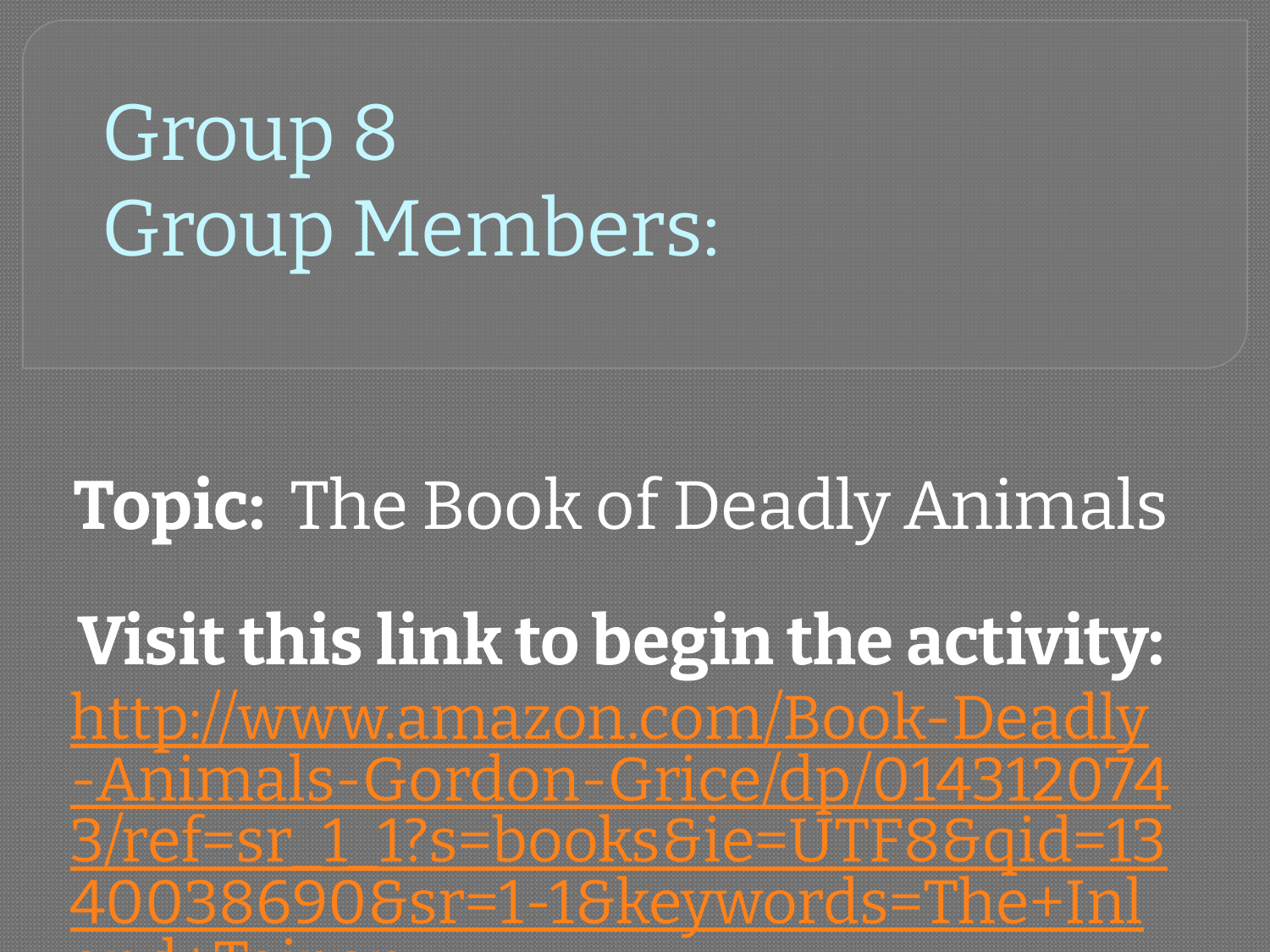

# Group 8 Group Members:
Topic:  The Book of Deadly Animals

Visit this link to begin the activity:
http://www.amazon.com/Book-Deadly-Animals-Gordon-Grice/dp/0143120743/ref=sr_1_1?s=books&ie=UTF8&qid=1340038690&sr=1-1&keywords=The+Inland+Taipan